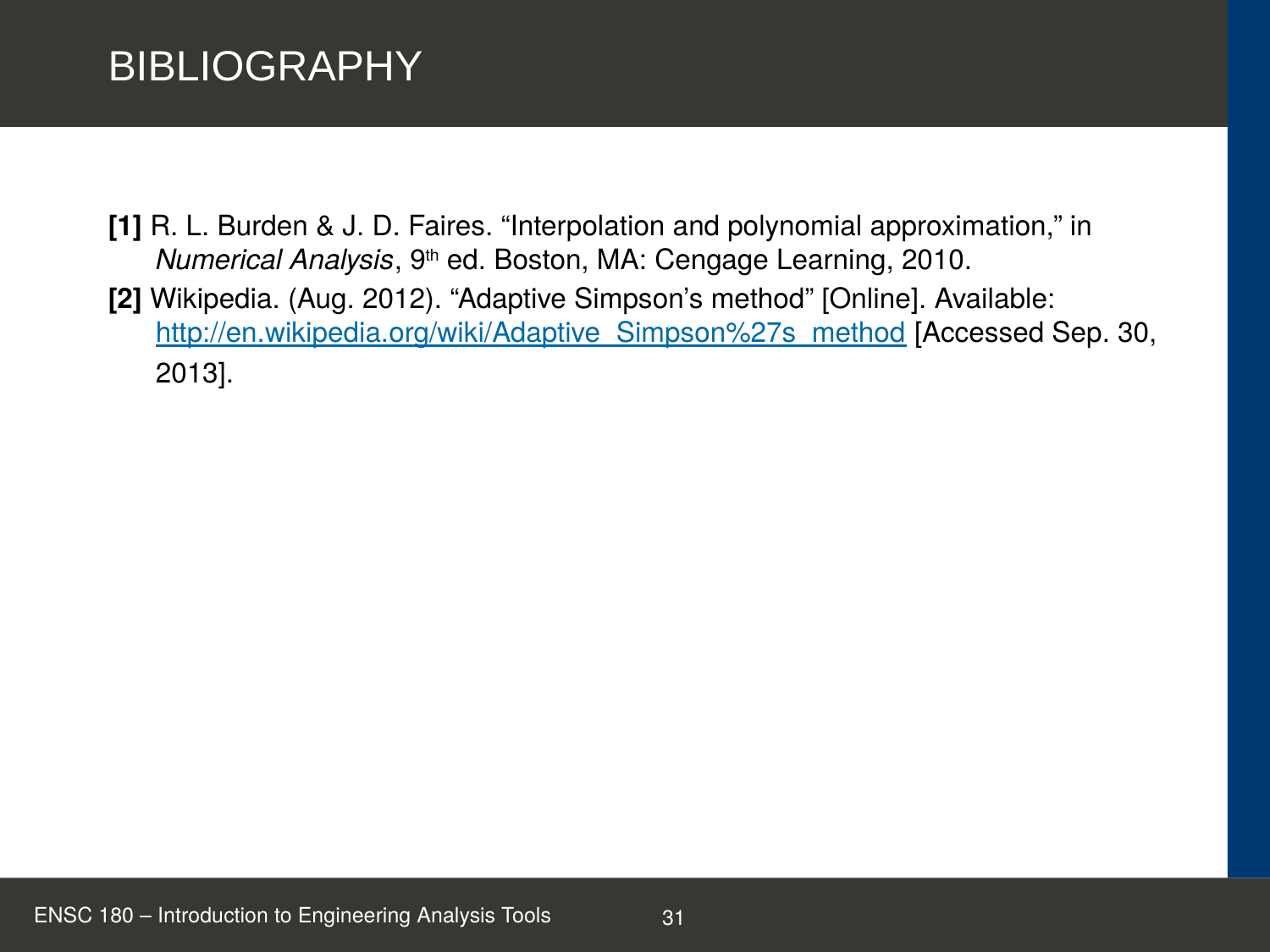

# BIBLIOGRAPHY
[1] R. L. Burden & J. D. Faires. “Interpolation and polynomial approximation,” in Numerical Analysis, 9th ed. Boston, MA: Cengage Learning, 2010.
[2] Wikipedia. (Aug. 2012). “Adaptive Simpson’s method” [Online]. Available: http://en.wikipedia.org/wiki/Adaptive_Simpson%27s_method [Accessed Sep. 30, 2013].
ENSC 180 – Introduction to Engineering Analysis Tools